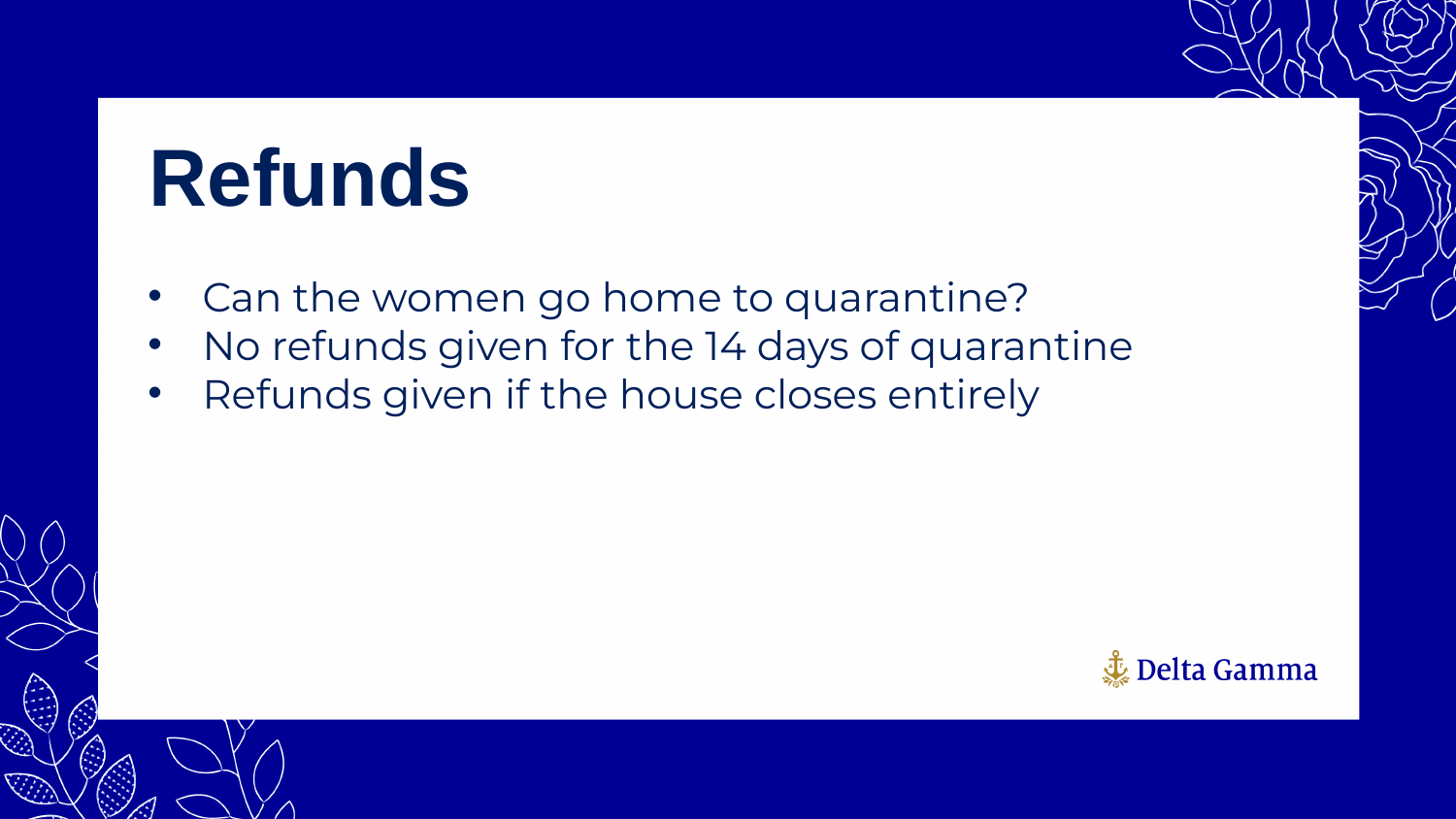

Refunds
Can the women go home to quarantine?
No refunds given for the 14 days of quarantine
Refunds given if the house closes entirely